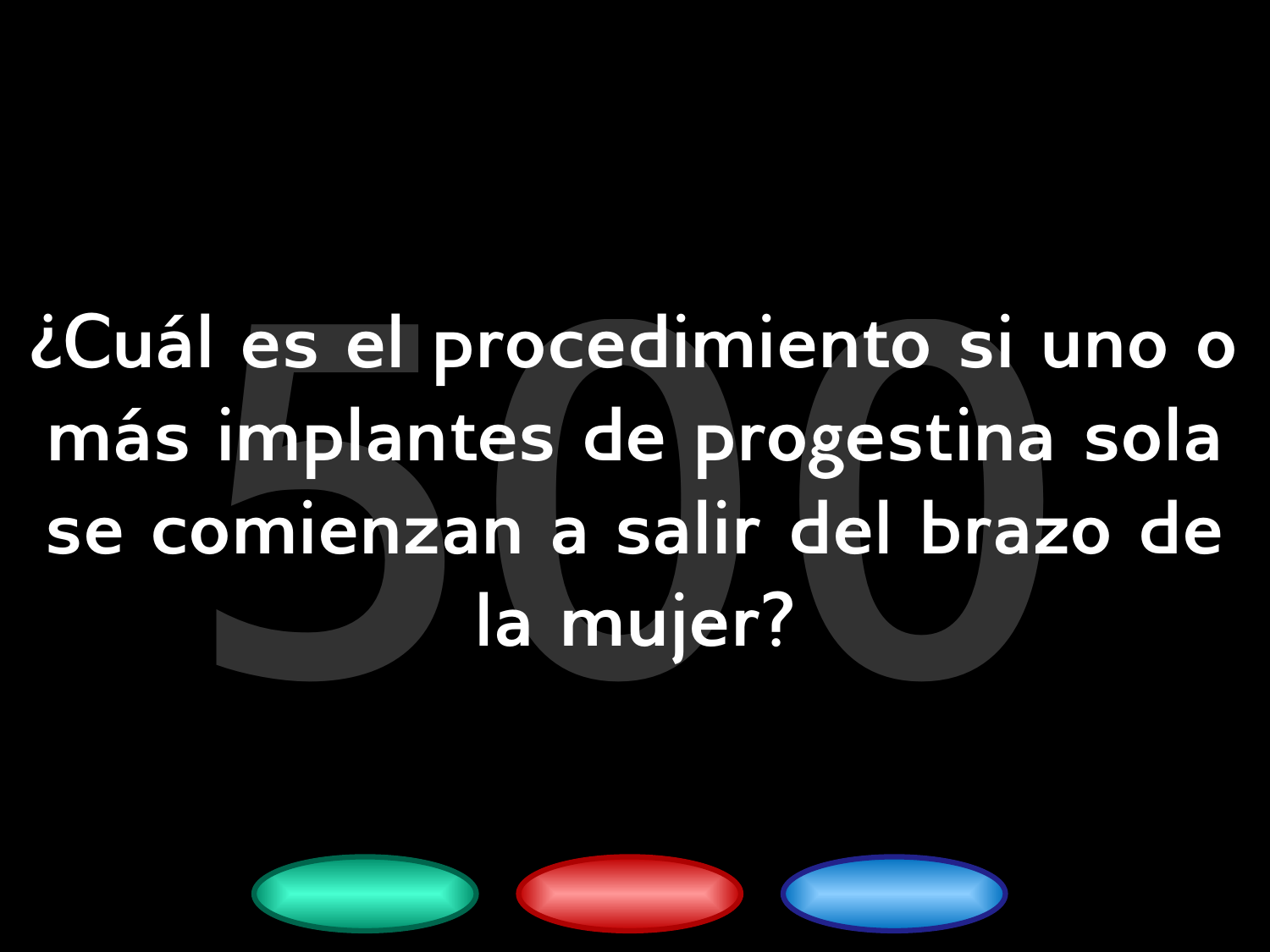

¿Cuál es el procedimiento si uno o más implantes de progestina sola se comienzan a salir del brazo de la mujer?
500

12